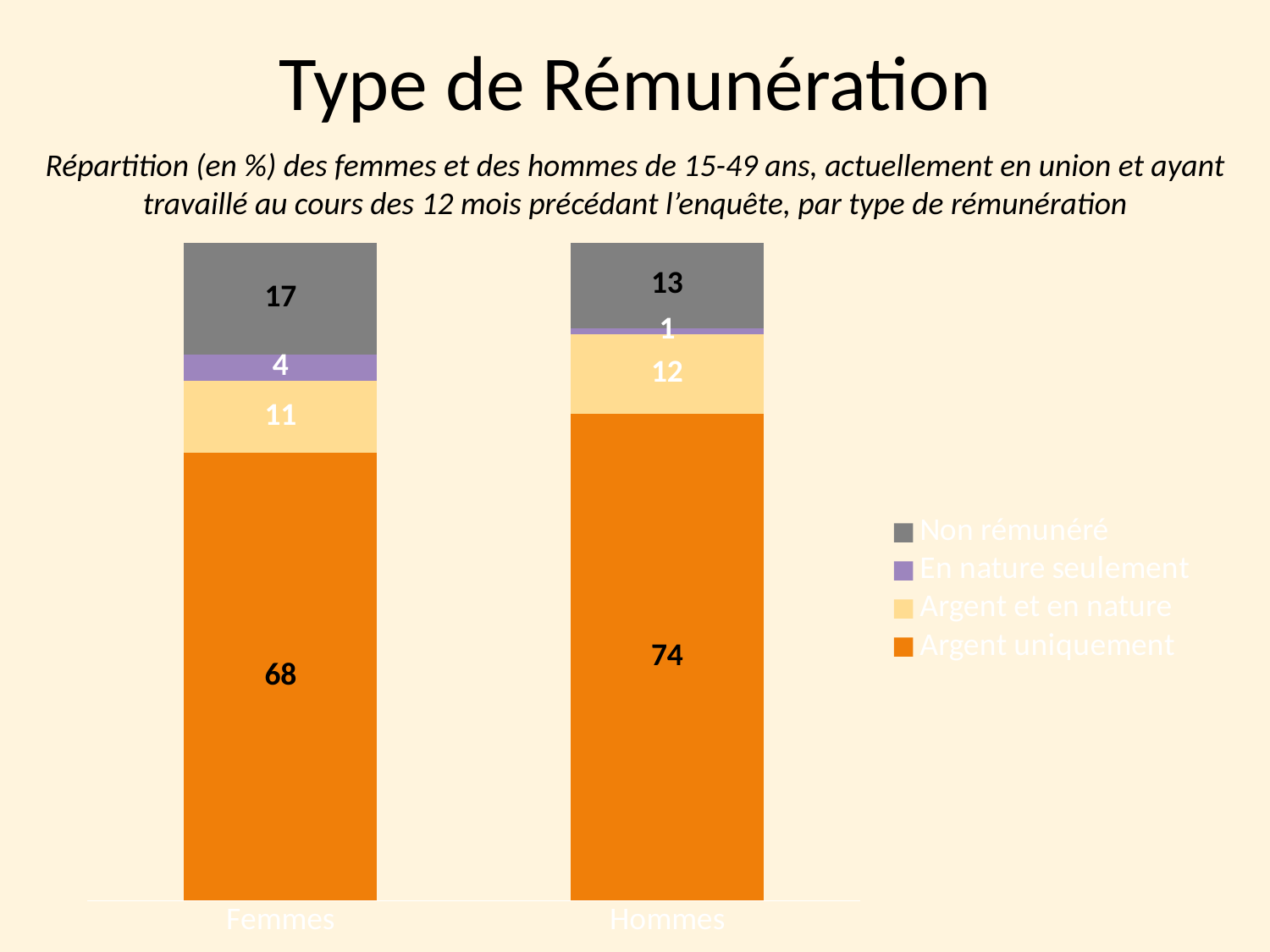

# Type de Rémunération
Répartition (en %) des femmes et des hommes de 15-49 ans, actuellement en union et ayant travaillé au cours des 12 mois précédant l’enquête, par type de rémunération

### Chart

| Category | Argent uniquement | Argent et en nature | En nature seulement | Non rémunéré |
|---|---|---|---|---|
| Femmes | 68.0 | 11.0 | 4.0 | 17.0 |
| Hommes | 74.0 | 12.0 | 1.0 | 13.0 |